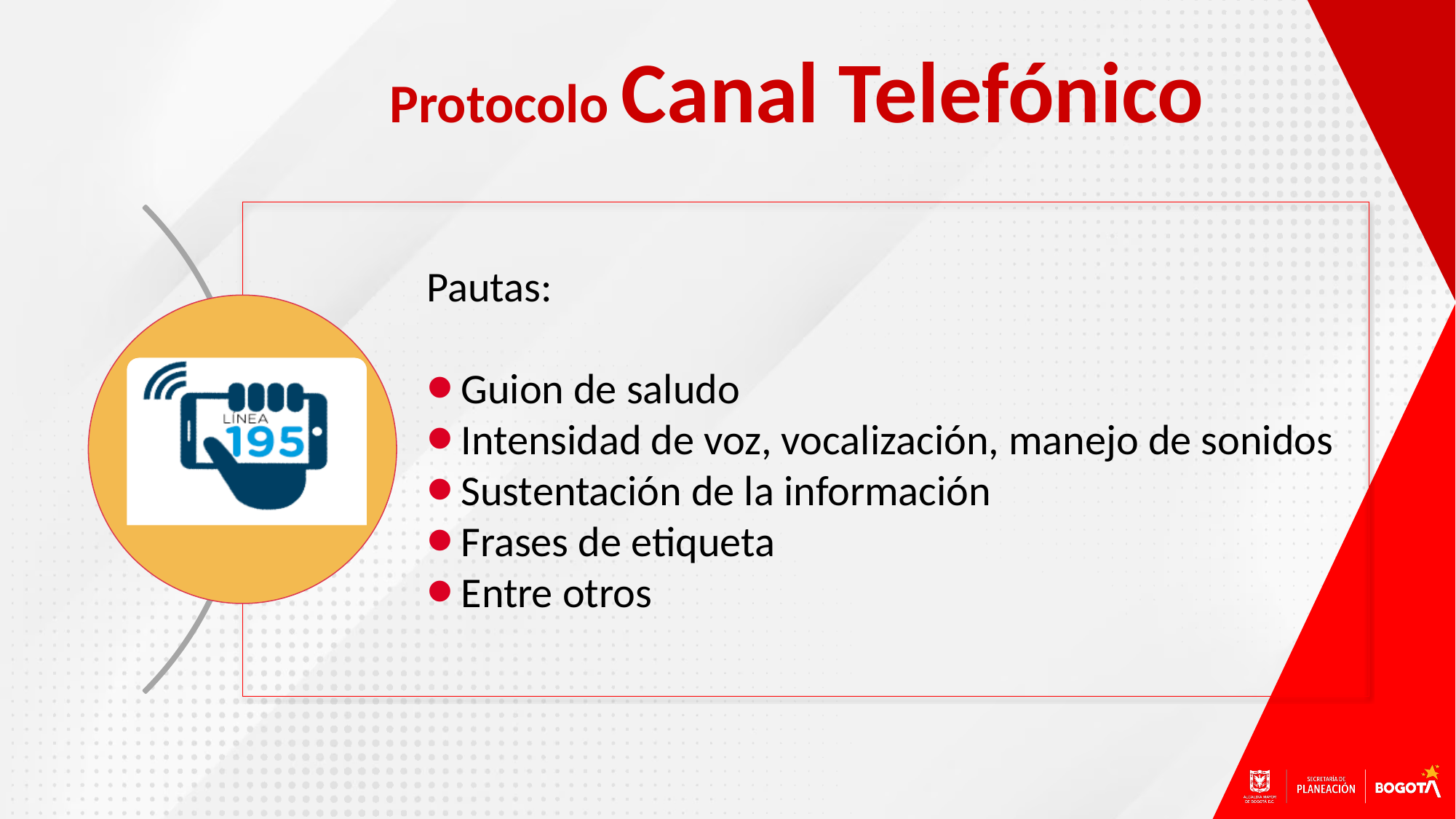

Protocolo Canal Telefónico

Pautas:

Guion de saludo
Intensidad de voz, vocalización, manejo de sonidos
Sustentación de la información
Frases de etiqueta
Entre otros